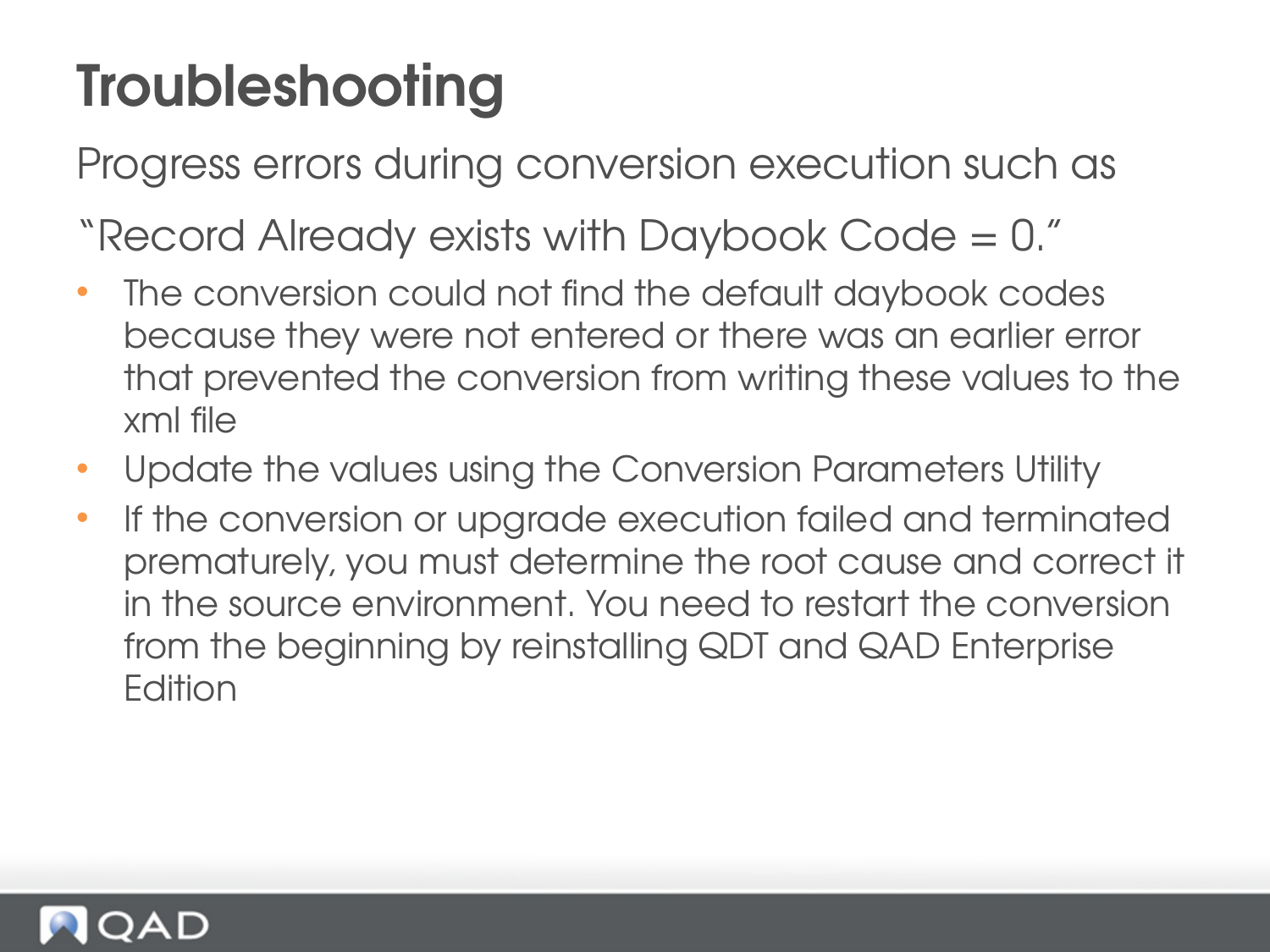

# Troubleshooting
Progress errors during conversion execution such as “Record Already exists with Daybook Code = 0.”
The conversion could not find the default daybook codes because they were not entered or there was an earlier error that prevented the conversion from writing these values to the xml file
Update the values using the Conversion Parameters Utility
If the conversion or upgrade execution failed and terminated prematurely, you must determine the root cause and correct it in the source environment. You need to restart the conversion from the beginning by reinstalling QDT and QAD Enterprise Edition